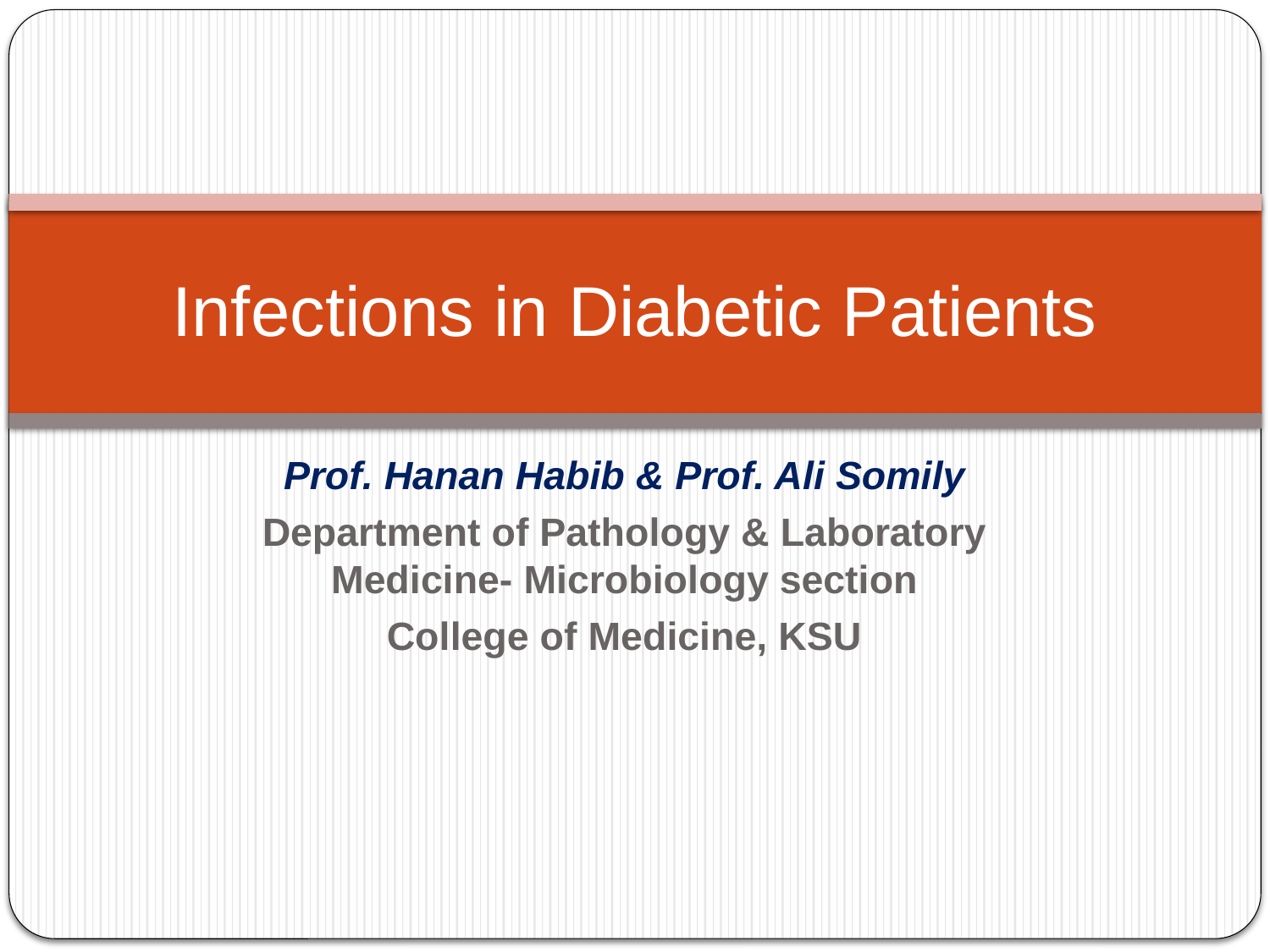

# Infections in Diabetic Patients
Prof. Hanan Habib & Prof. Ali Somily
Department of Pathology & Laboratory Medicine- Microbiology section
College of Medicine, KSU